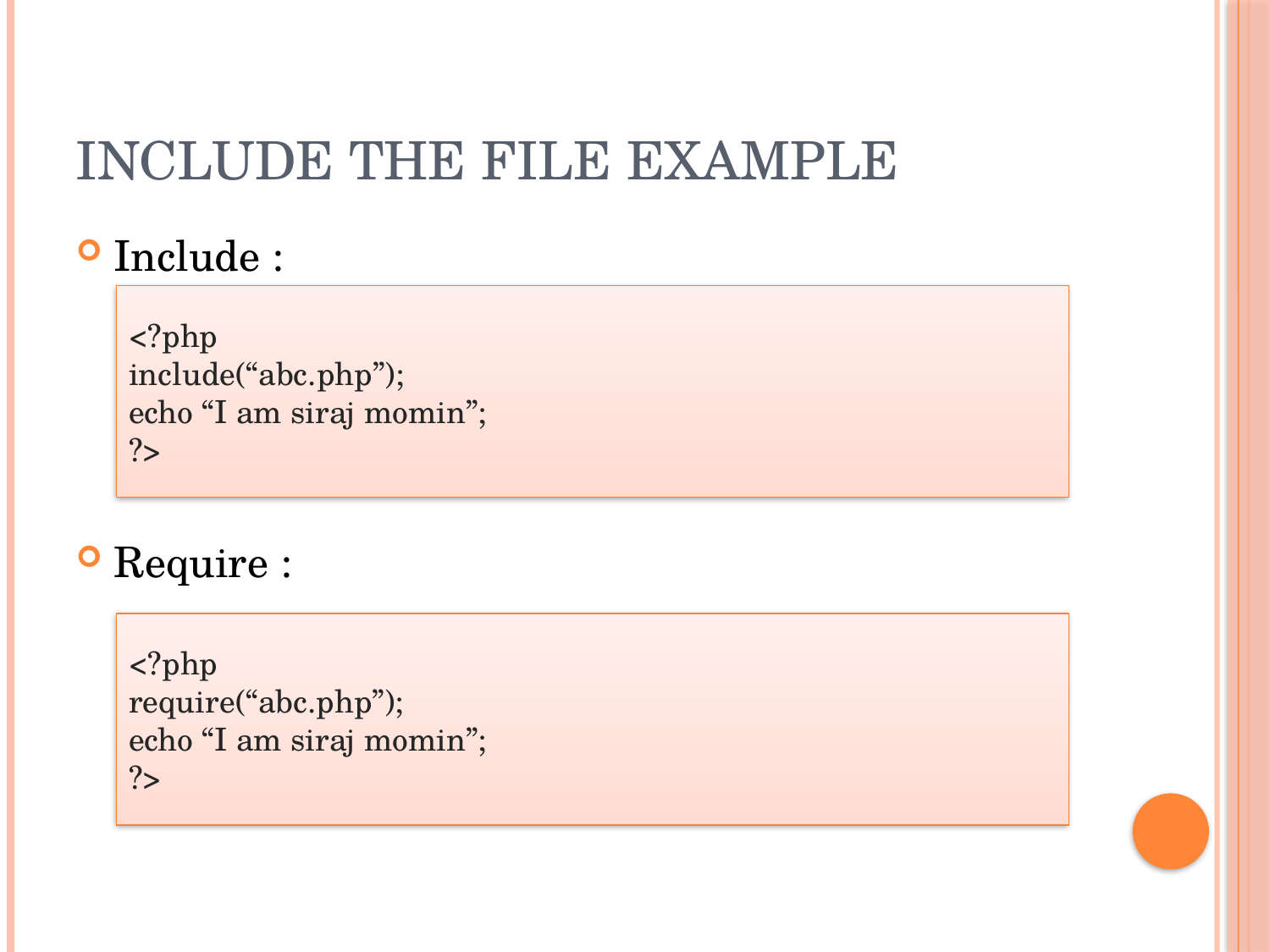

# Include the File Example
Include :

Require :

<?php
include(“abc.php”);
echo “I am siraj momin”;
?>

<?php
require(“abc.php”);
echo “I am siraj momin”;
?>